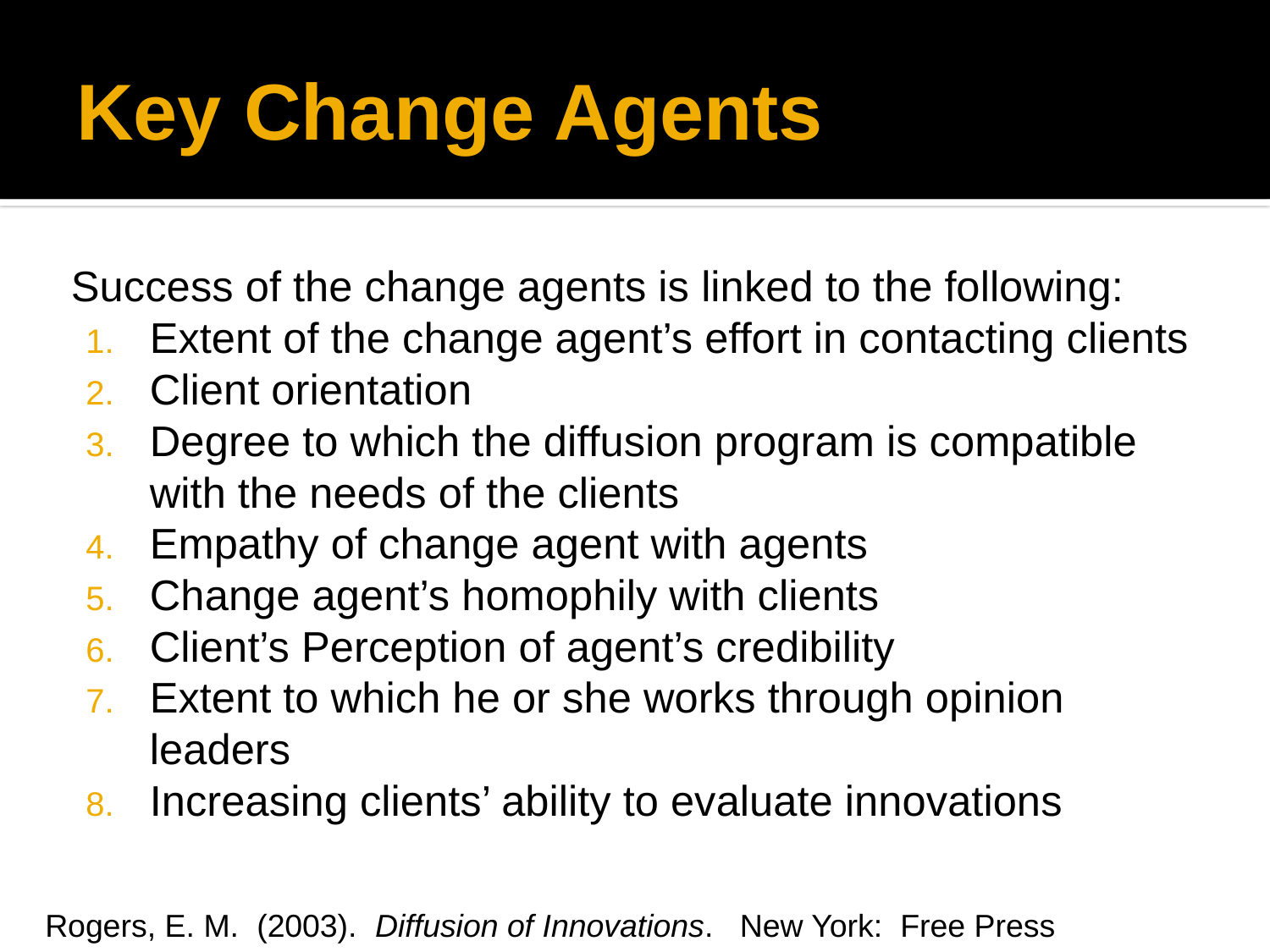

# Key Change Agents
Success of the change agents is linked to the following:
Extent of the change agent’s effort in contacting clients
Client orientation
Degree to which the diffusion program is compatible with the needs of the clients
Empathy of change agent with agents
Change agent’s homophily with clients
Client’s Perception of agent’s credibility
Extent to which he or she works through opinion leaders
Increasing clients’ ability to evaluate innovations
Rogers, E. M.  (2003).  Diffusion of Innovations.   New York:  Free Press